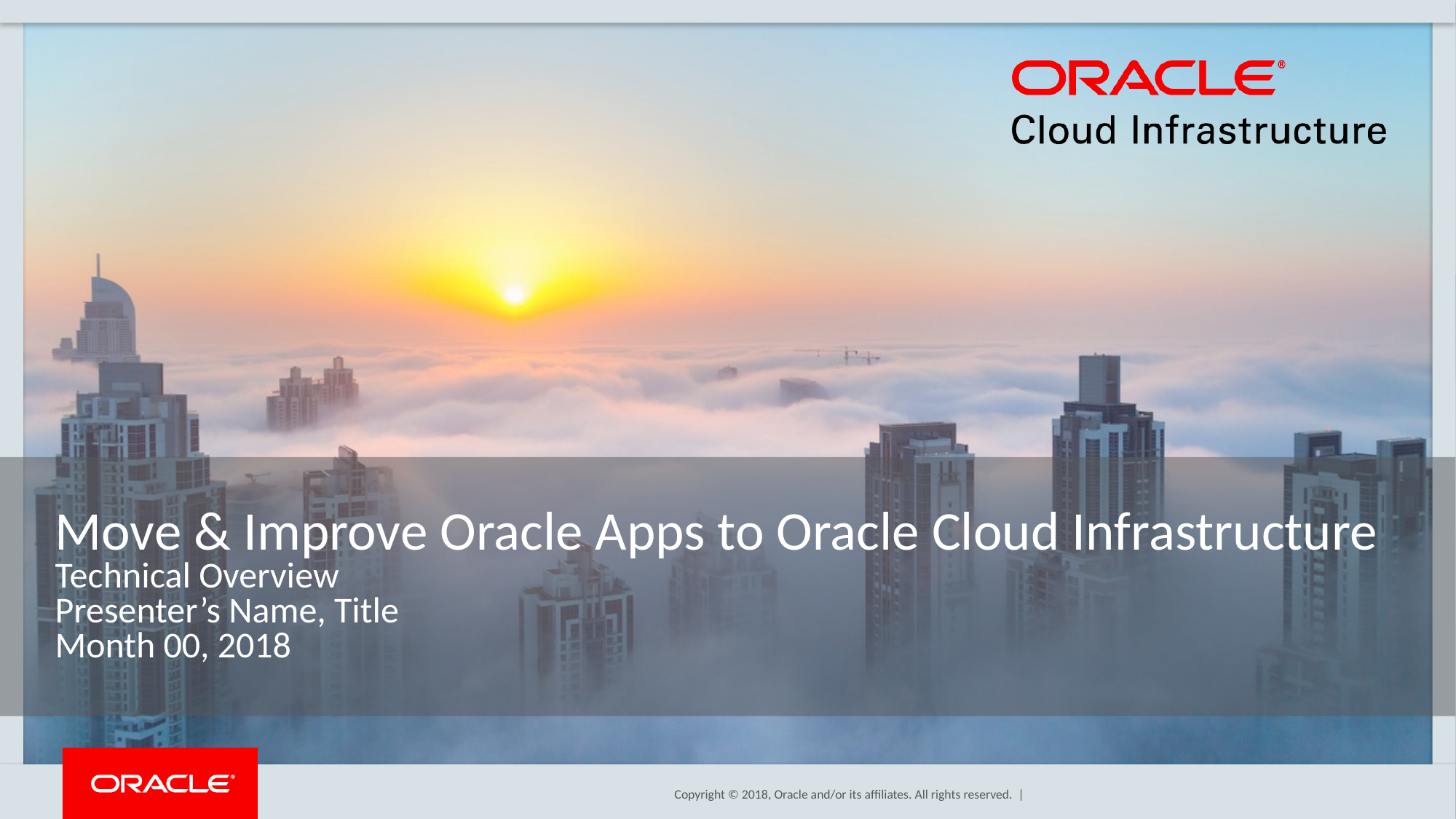

# Move & Improve Oracle Apps to Oracle Cloud Infrastructure Technical Overview Presenter’s Name, Title Month 00, 2018